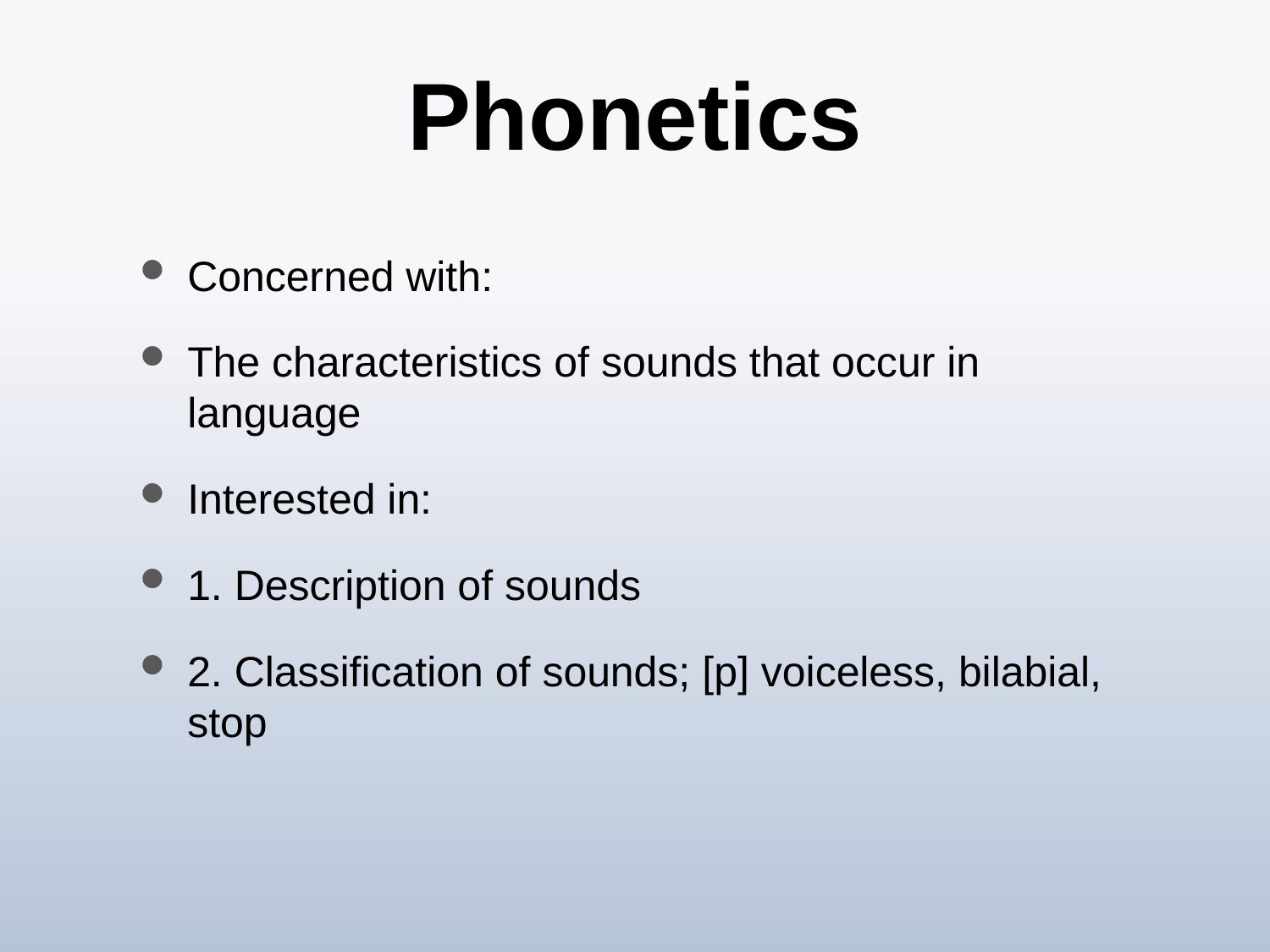

# Phonetics
Concerned with:
The characteristics of sounds that occur in language
Interested in:
1. Description of sounds
2. Classification of sounds; [p] voiceless, bilabial, stop